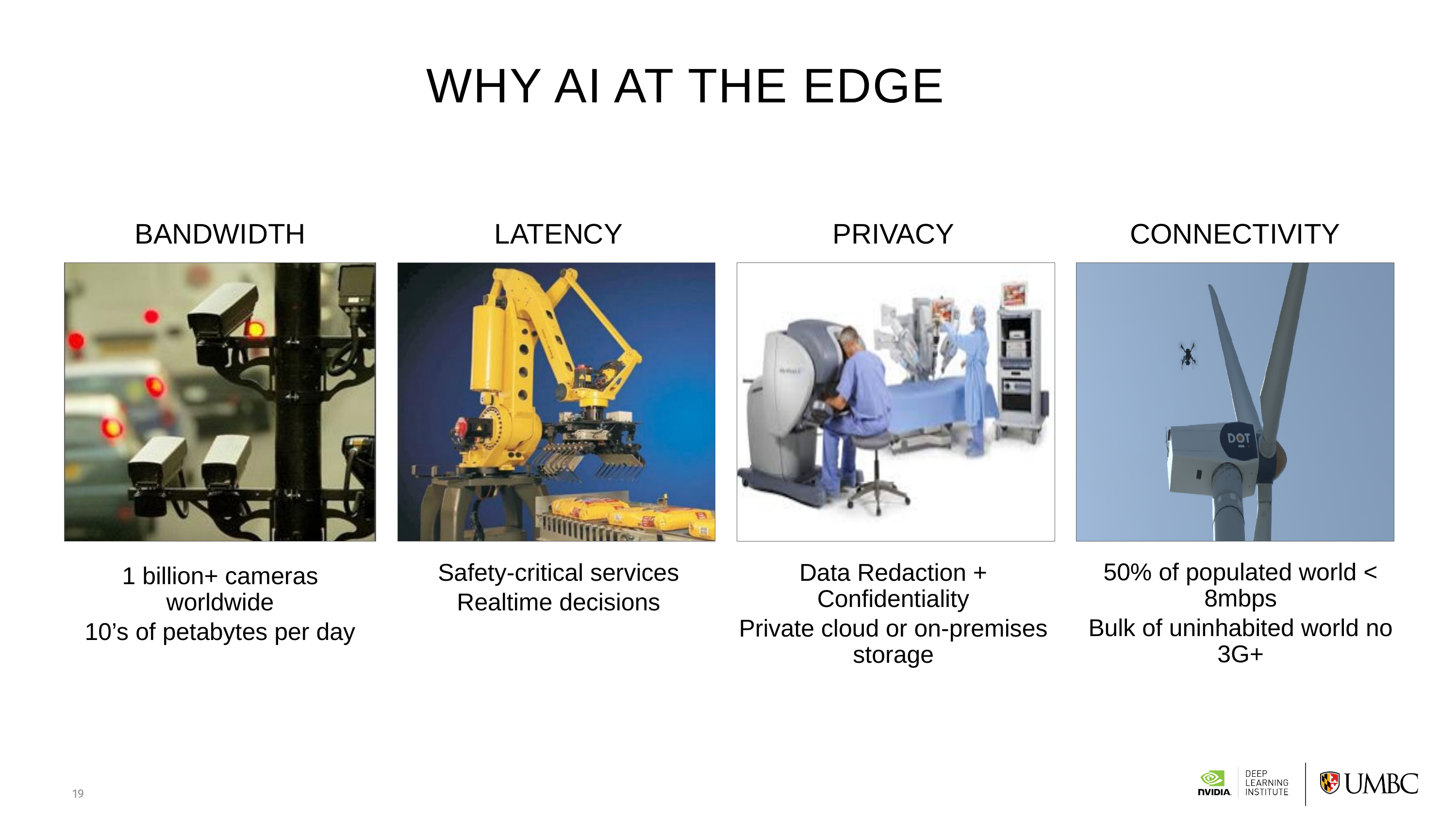

WHY AI AT THE EDGE
BANDWIDTH
LATENCY
PRIVACY
CONNECTIVITY

PRIVACY
50% of populated world < 8mbps
Bulk of uninhabited world no 3G+
Data Redaction + Confidentiality
Private cloud or on-premises storage
Safety-critical services
Realtime decisions
1 billion+ cameras worldwide
10’s of petabytes per day